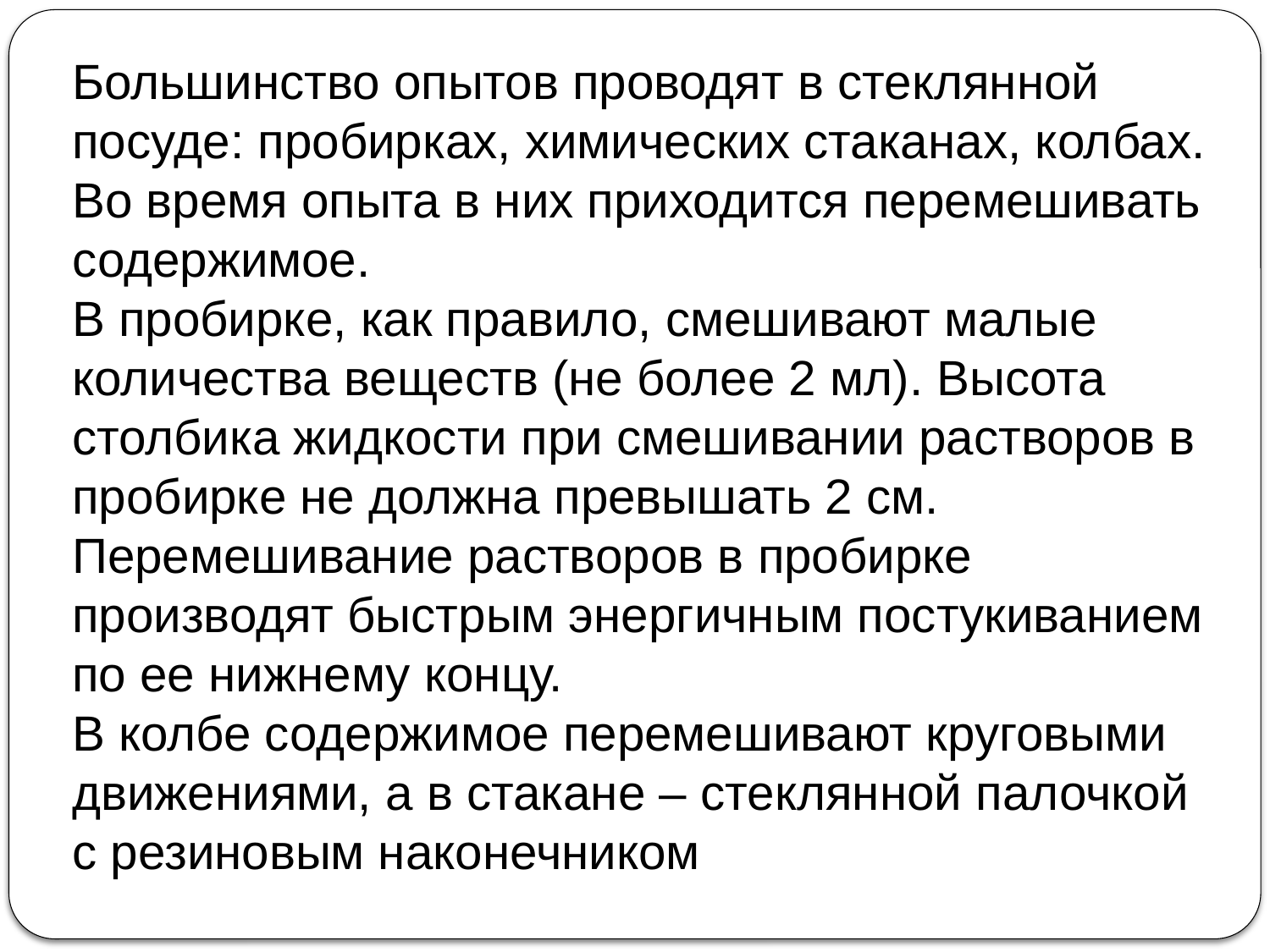

Большинство опытов проводят в стеклянной посуде: пробирках, химических стаканах, колбах. Во время опыта в них приходится перемешивать содержимое.
В пробирке, как правило, смешивают малые количества веществ (не более 2 мл). Высота столбика жидкости при смешивании растворов в пробирке не должна превышать 2 см. Перемешивание растворов в пробирке производят быстрым энергичным постукиванием по ее нижнему концу.
В колбе содержимое перемешивают круговыми движениями, а в стакане – стеклянной палочкой с резиновым наконечником